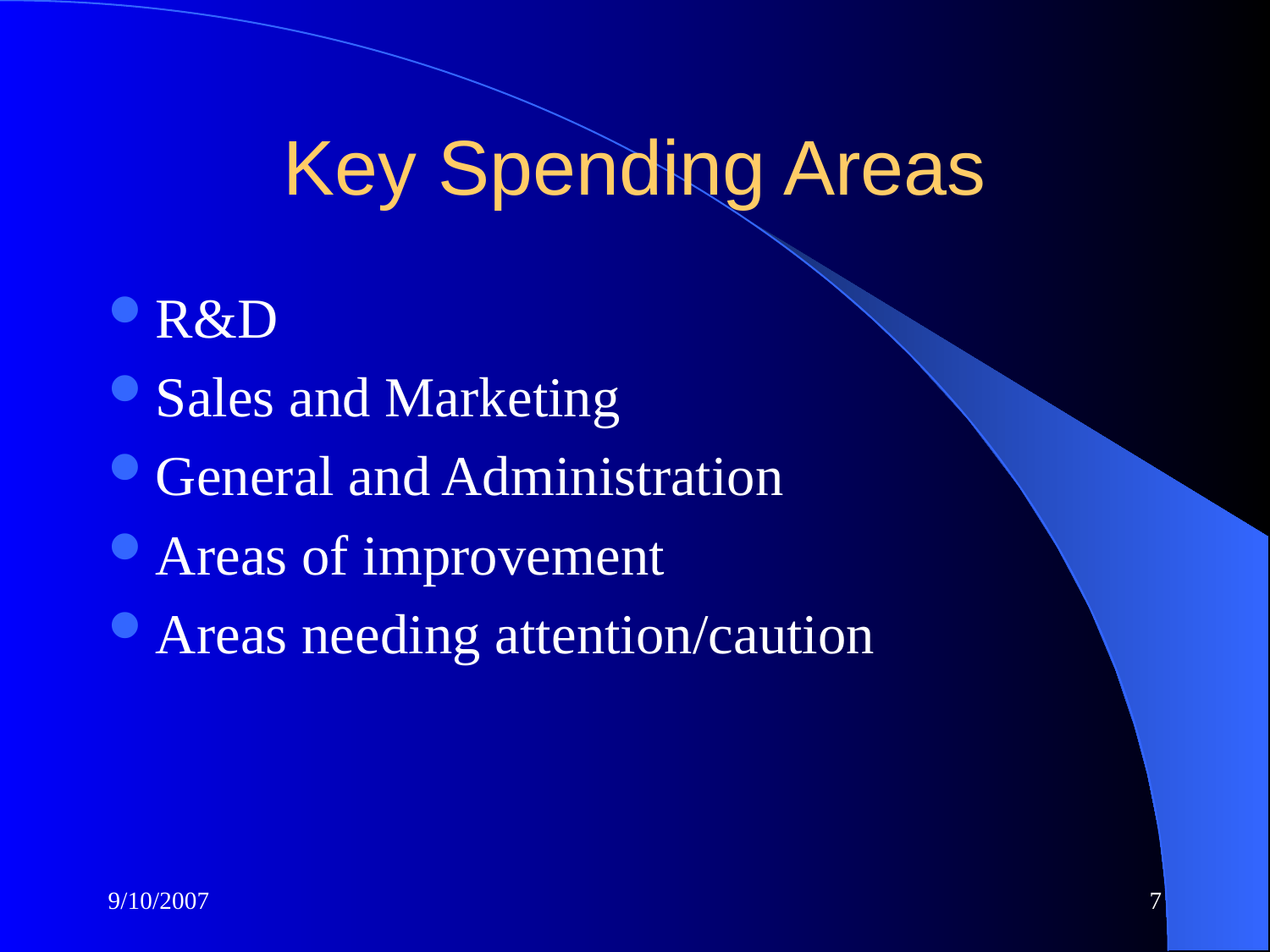

# Key Spending Areas
R&D
Sales and Marketing
General and Administration
Areas of improvement
Areas needing attention/caution
9/10/2007
7